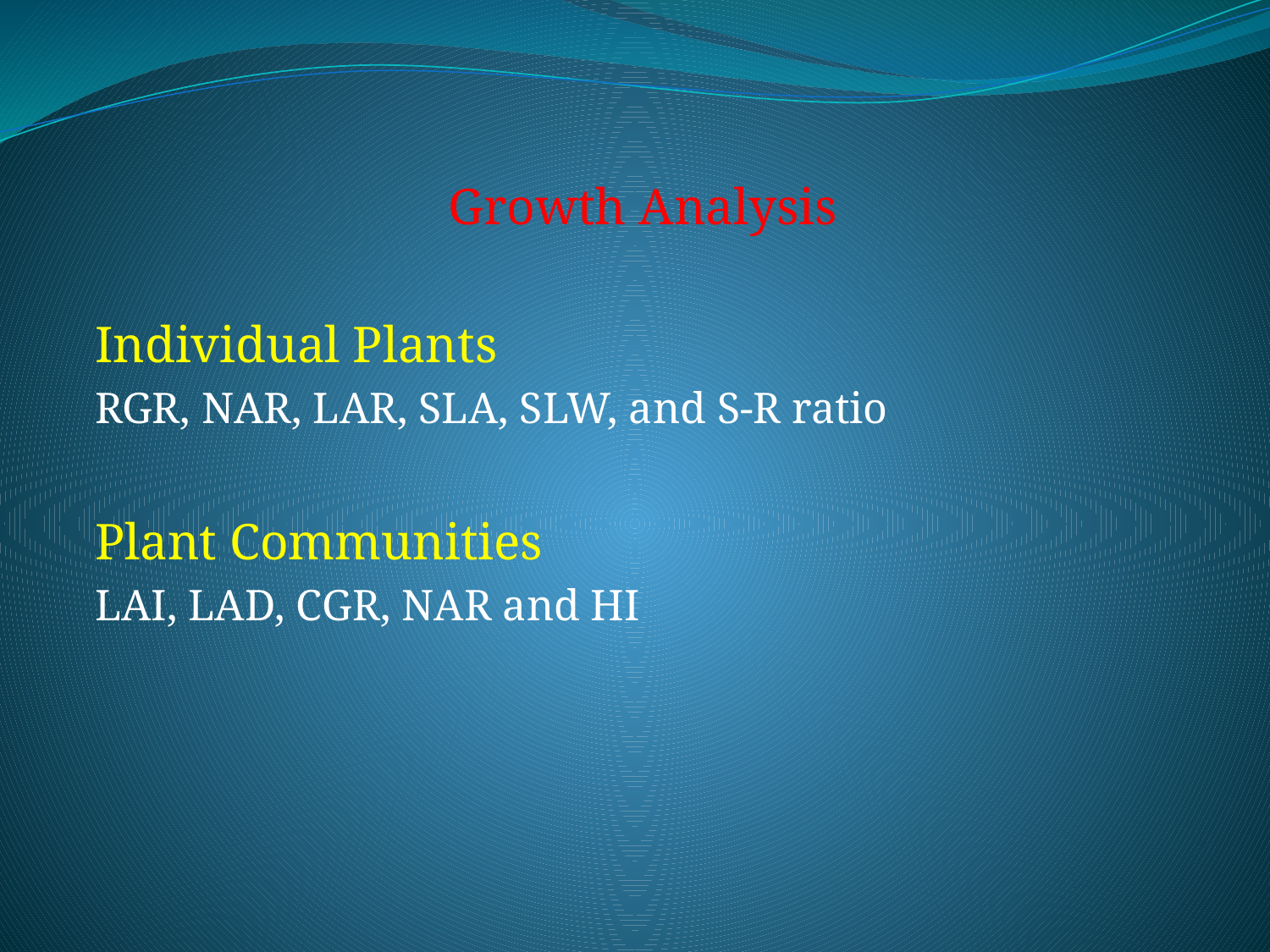

Growth Analysis

Individual Plants
RGR, NAR, LAR, SLA, SLW, and S-R ratio

Plant Communities
LAI, LAD, CGR, NAR and HI